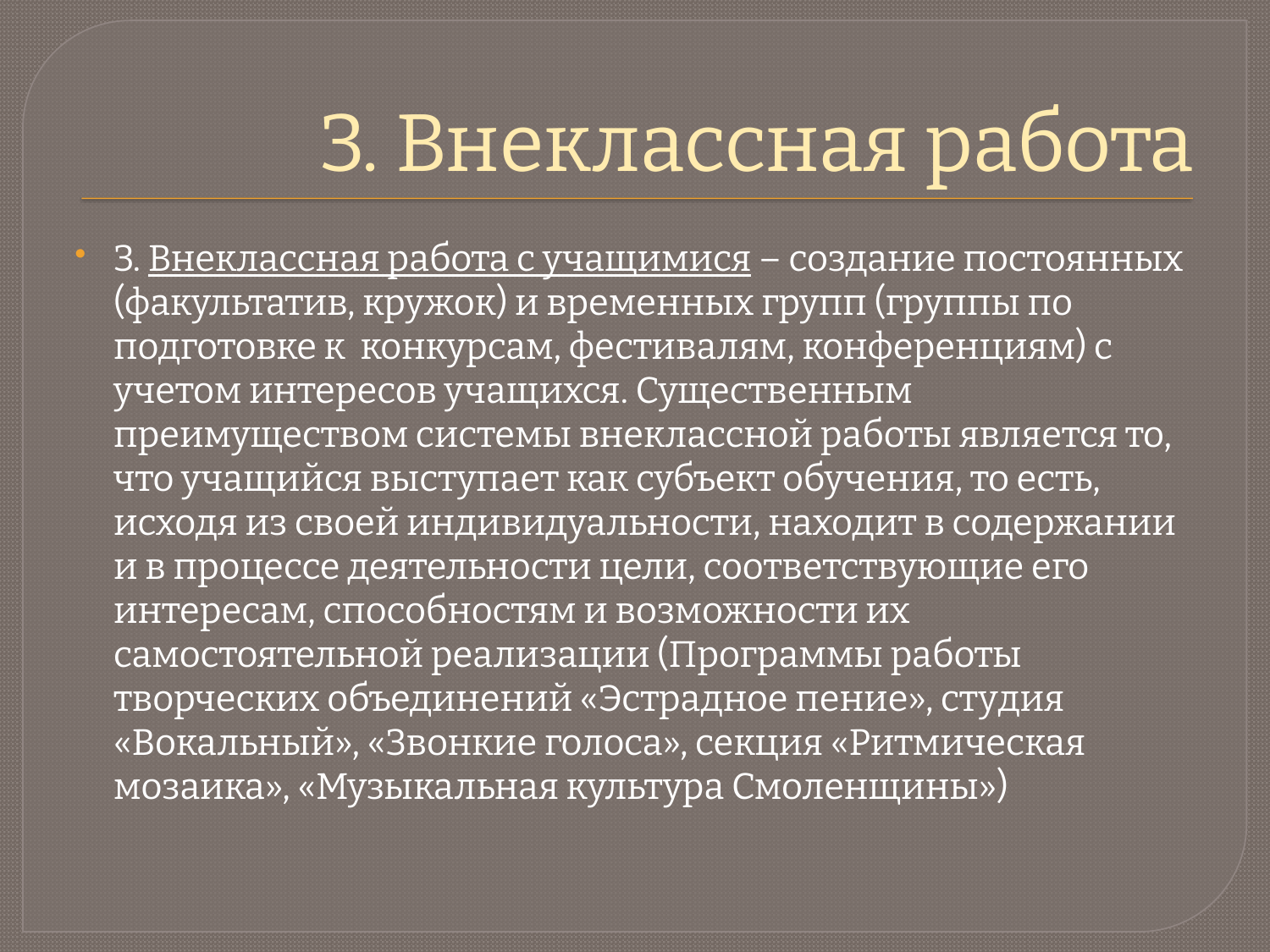

# 3. Внеклассная работа
3. Внеклассная работа с учащимися – создание постоянных (факультатив, кружок) и временных групп (группы по подготовке к  конкурсам, фестивалям, конференциям) с учетом интересов учащихся. Существенным преимуществом системы внеклассной работы является то, что учащийся выступает как субъект обучения, то есть, исходя из своей индивидуальности, находит в содержании и в процессе деятельности цели, cooтветствующие его интересам, способностям и возможности их самостоятельной реализации (Программы работы творческих объединений «Эстрадное пение», студия «Вокальный», «Звонкие голоса», секция «Ритмическая мозаика», «Музыкальная культура Смоленщины»)